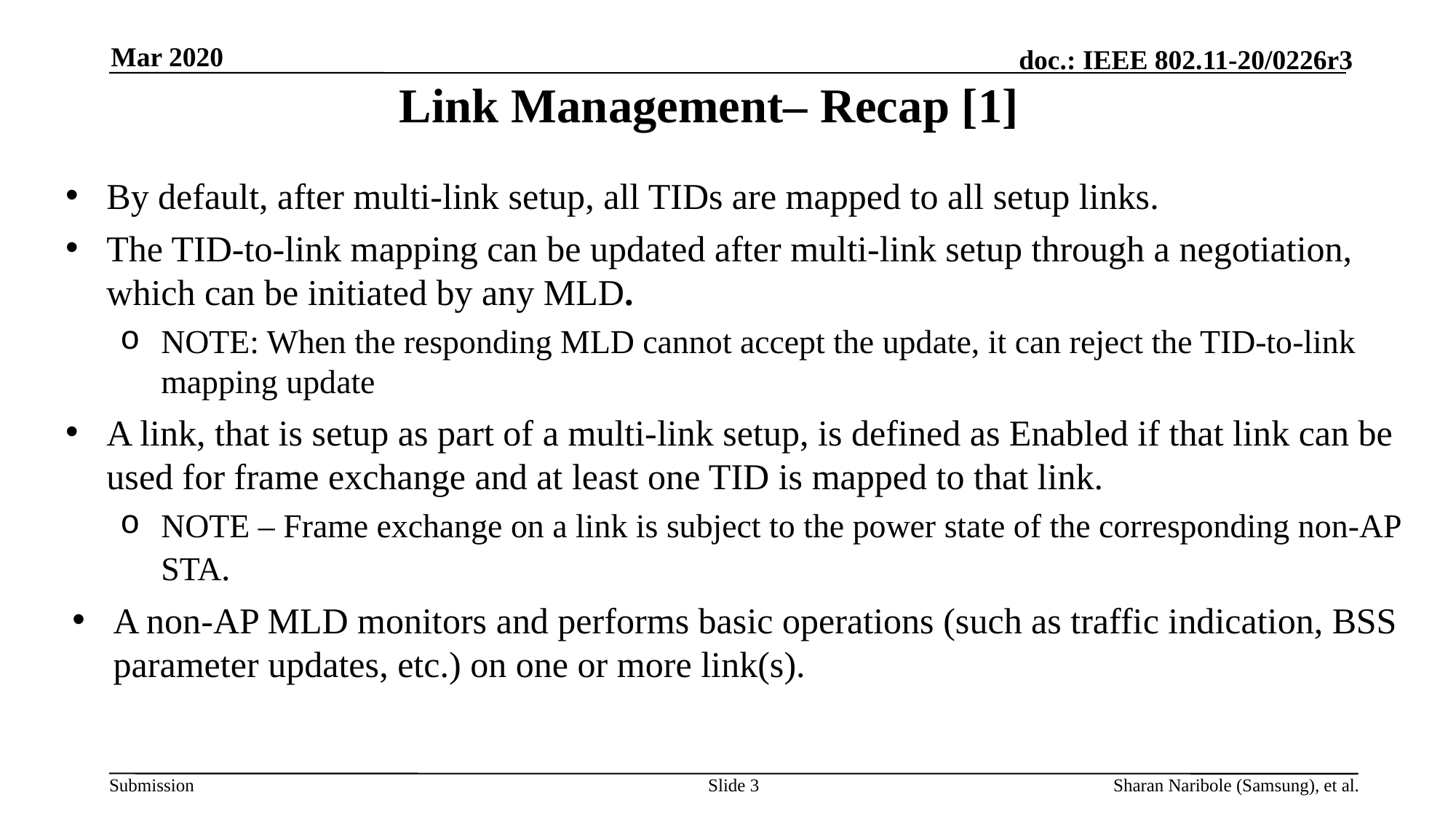

# Link Management– Recap [1]
Mar 2020
By default, after multi-link setup, all TIDs are mapped to all setup links.
The TID-to-link mapping can be updated after multi-link setup through a negotiation, which can be initiated by any MLD.
NOTE: When the responding MLD cannot accept the update, it can reject the TID-to-link mapping update
A link, that is setup as part of a multi-link setup, is defined as Enabled if that link can be used for frame exchange and at least one TID is mapped to that link.
NOTE – Frame exchange on a link is subject to the power state of the corresponding non-AP STA.
A non-AP MLD monitors and performs basic operations (such as traffic indication, BSS parameter updates, etc.) on one or more link(s).

Slide 3
Sharan Naribole (Samsung), et al.